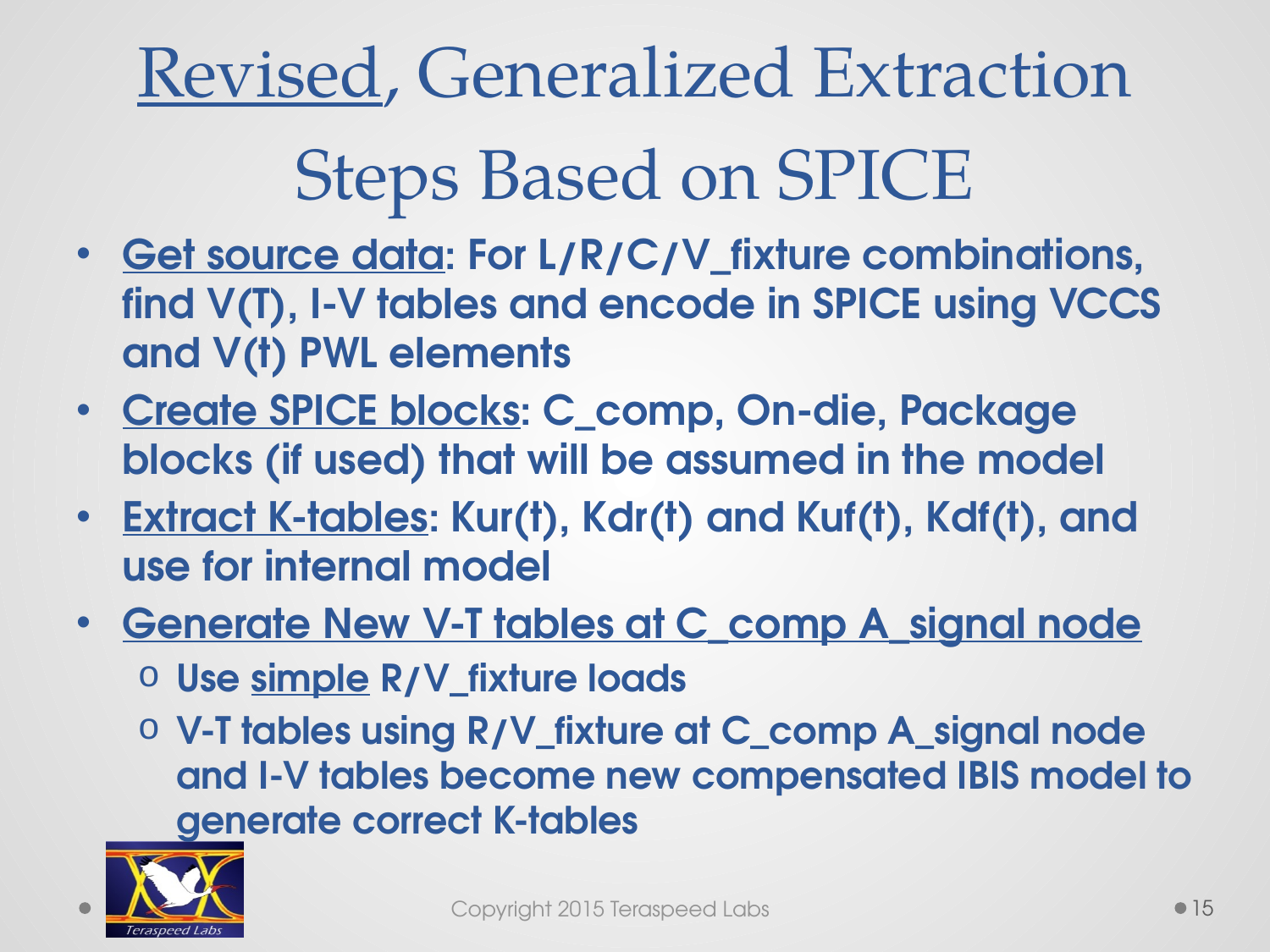

# Revised, Generalized Extraction Steps Based on SPICE
Get source data: For L/R/C/V_fixture combinations, find V(T), I-V tables and encode in SPICE using VCCS and V(t) PWL elements
Create SPICE blocks: C_comp, On-die, Package blocks (if used) that will be assumed in the model
Extract K-tables: Kur(t), Kdr(t) and Kuf(t), Kdf(t), and use for internal model
Generate New V-T tables at C_comp A_signal node
Use simple R/V_fixture loads
V-T tables using R/V_fixture at C_comp A_signal node and I-V tables become new compensated IBIS model to generate correct K-tables
15
Copyright 2015 Teraspeed Labs